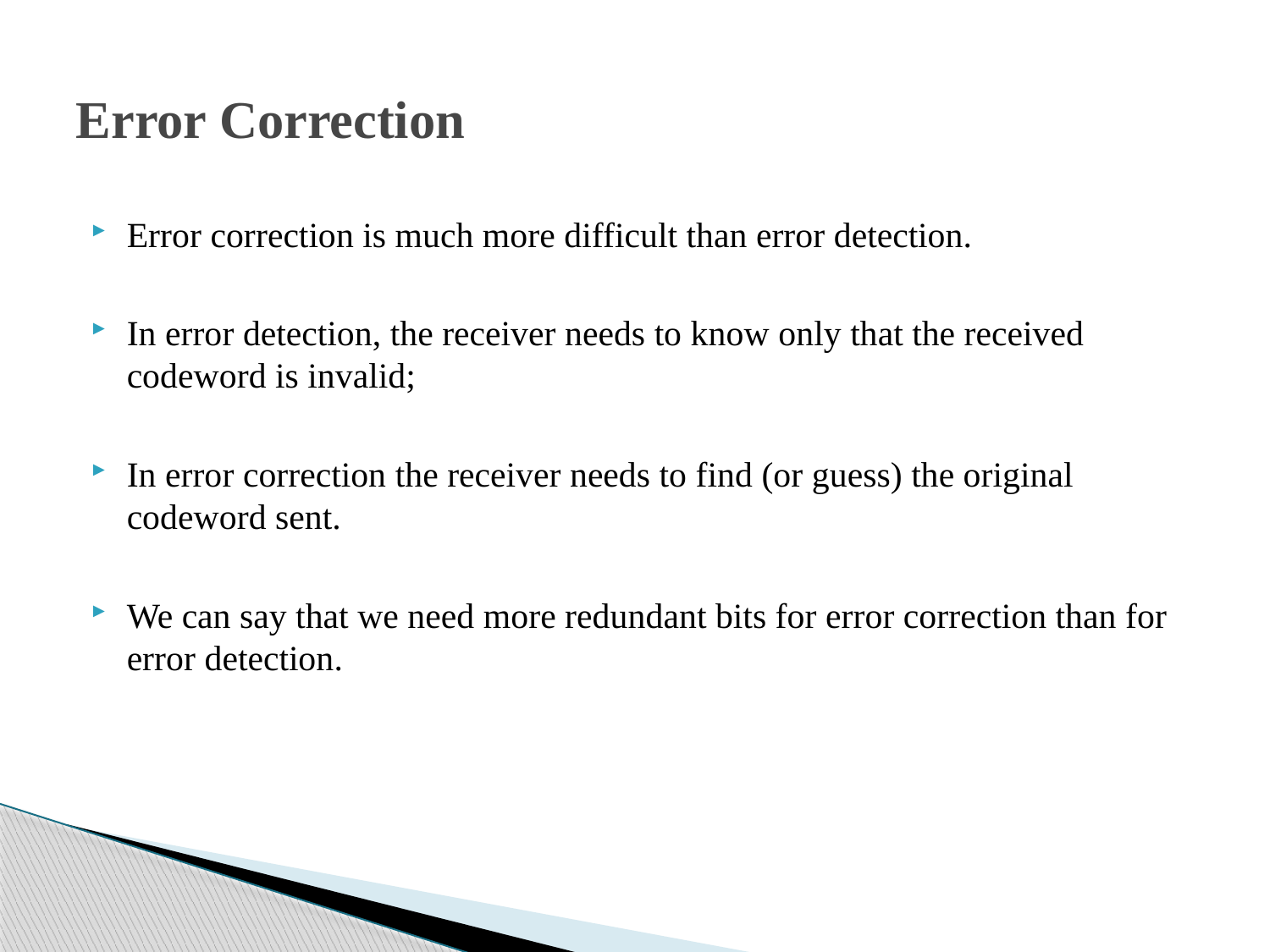

# Error Correction
Error correction is much more difficult than error detection.

In error detection, the receiver needs to know only that the received codeword is invalid;

In error correction the receiver needs to find (or guess) the original codeword sent.

We can say that we need more redundant bits for error correction than for error detection.